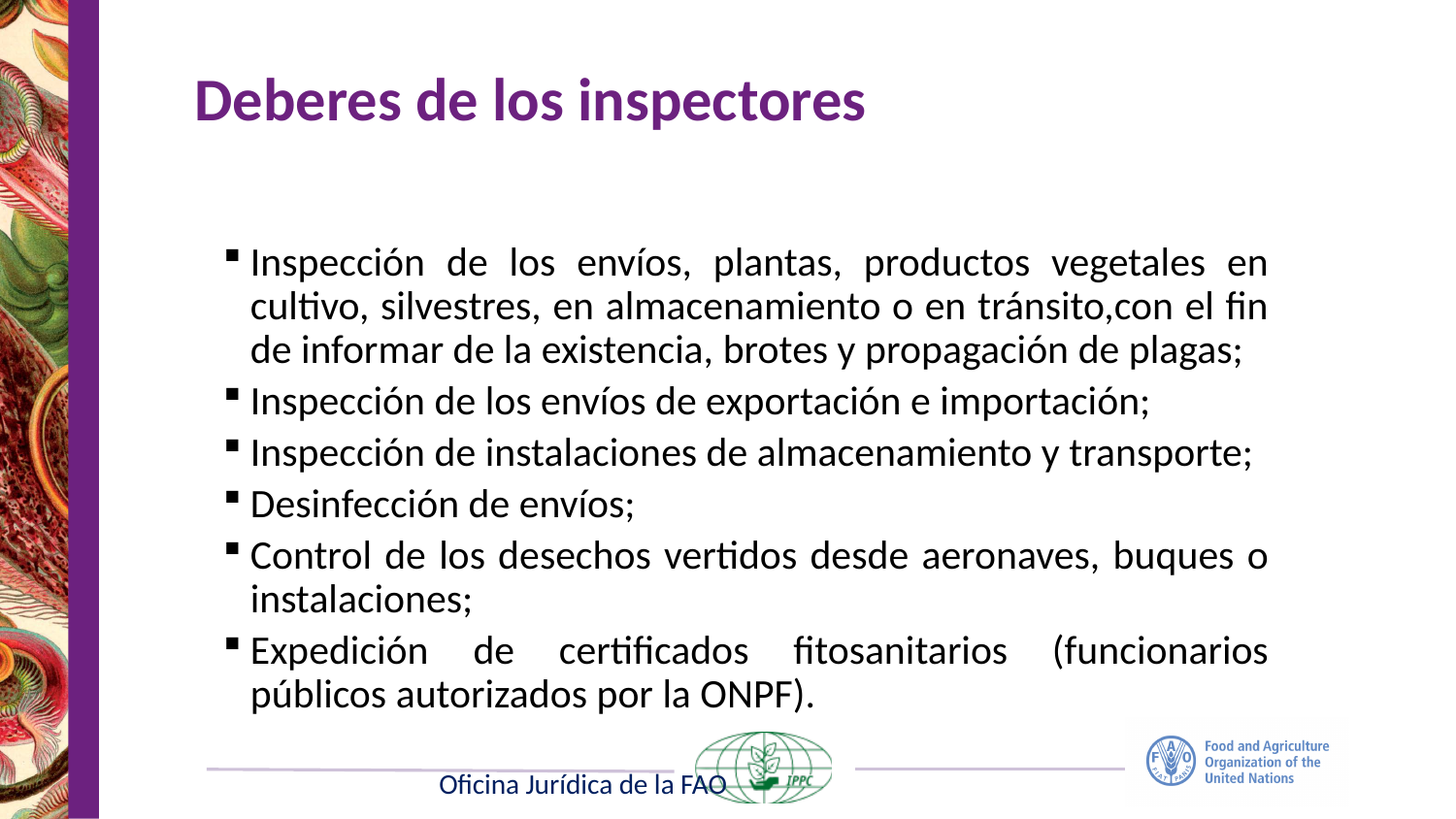

# Deberes de los inspectores

Inspección de los envíos, plantas, productos vegetales en cultivo, silvestres, en almacenamiento o en tránsito,con el fin de informar de la existencia, brotes y propagación de plagas;
Inspección de los envíos de exportación e importación;
Inspección de instalaciones de almacenamiento y transporte;
Desinfección de envíos;
Control de los desechos vertidos desde aeronaves, buques o instalaciones;
Expedición de certificados fitosanitarios (funcionarios públicos autorizados por la ONPF).

Oficina Jurídica de la FAO